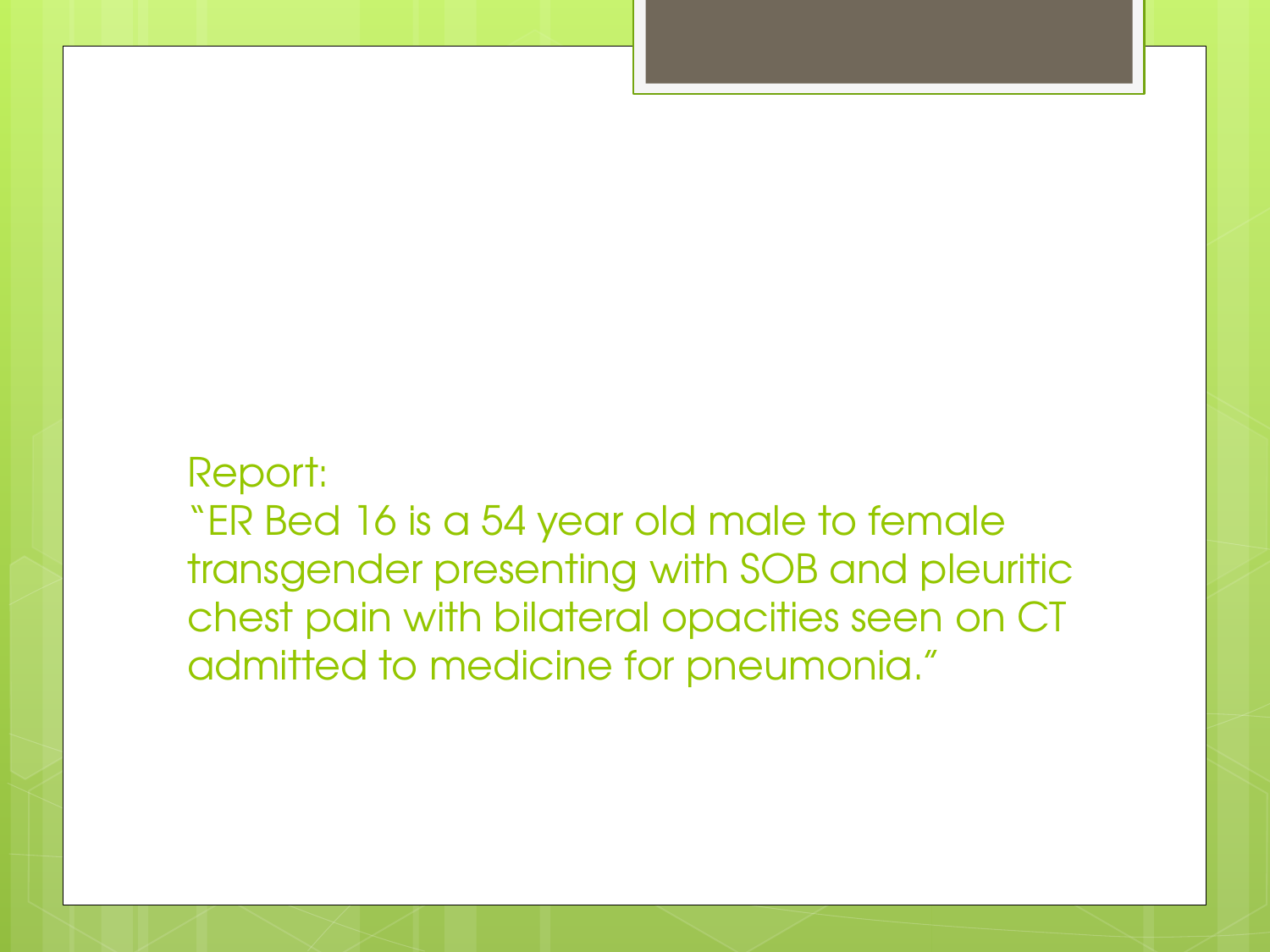

# Report: “ER Bed 16 is a 54 year old male to female transgender presenting with SOB and pleuritic chest pain with bilateral opacities seen on CT admitted to medicine for pneumonia.”